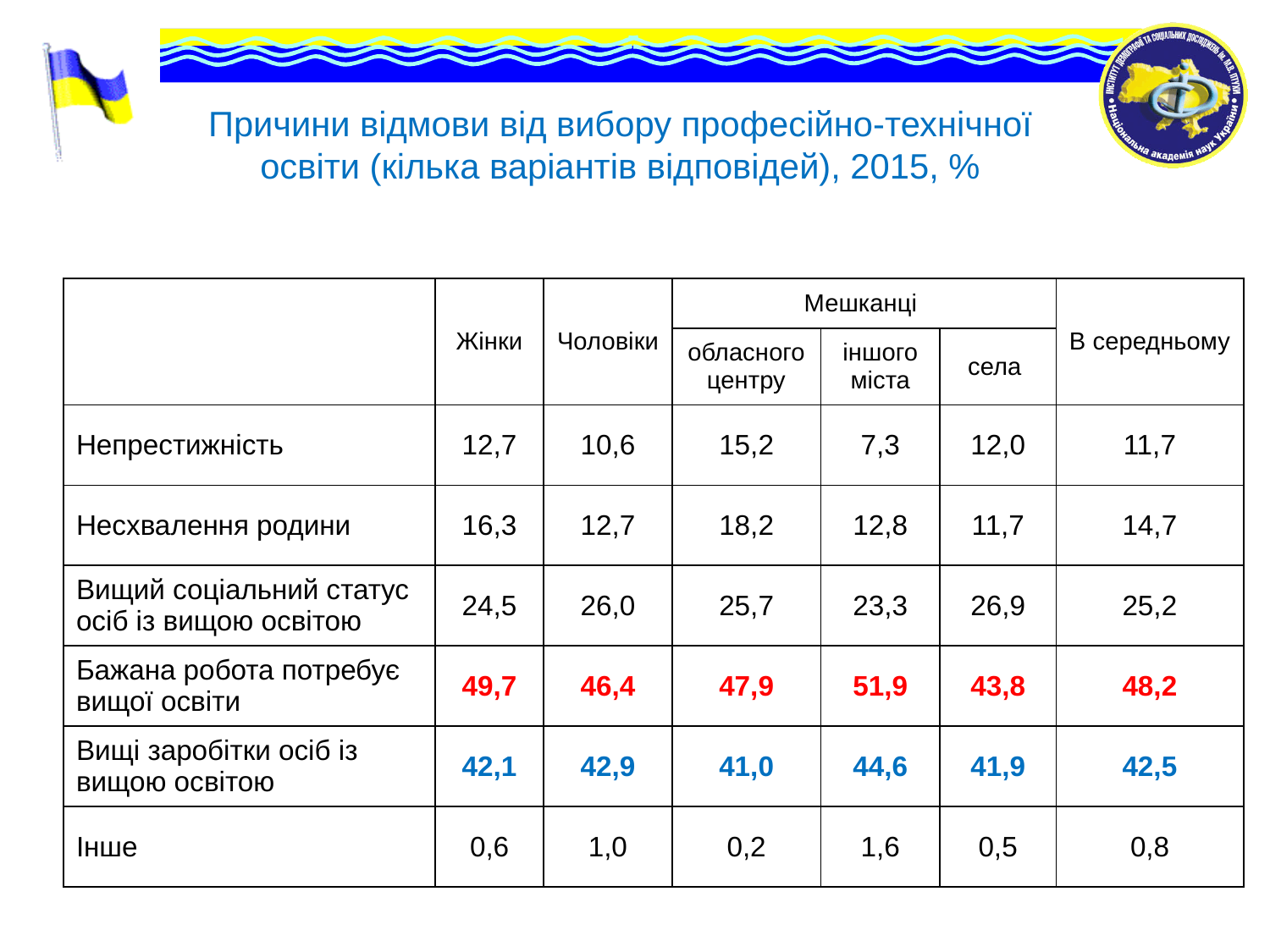

# Причини відмови від вибору професійно-технічної освіти (кілька варіантів відповідей), 2015, %
|  | Жінки | Чоловіки | Мешканці |  |  | В середньому |
| --- | --- | --- | --- | --- | --- | --- |
|  |  |  | обласного центру | іншого міста | села |  |
| Непрестижність | 12,7 | 10,6 | 15,2 | 7,3 | 12,0 | 11,7 |
| Несхвалення родини | 16,3 | 12,7 | 18,2 | 12,8 | 11,7 | 14,7 |
| Вищий соціальний статус осіб із вищою освітою | 24,5 | 26,0 | 25,7 | 23,3 | 26,9 | 25,2 |
| Бажана робота потребує вищої освіти | 49,7 | 46,4 | 47,9 | 51,9 | 43,8 | 48,2 |
| Вищі заробітки осіб із вищою освітою | 42,1 | 42,9 | 41,0 | 44,6 | 41,9 | 42,5 |
| Інше | 0,6 | 1,0 | 0,2 | 1,6 | 0,5 | 0,8 |